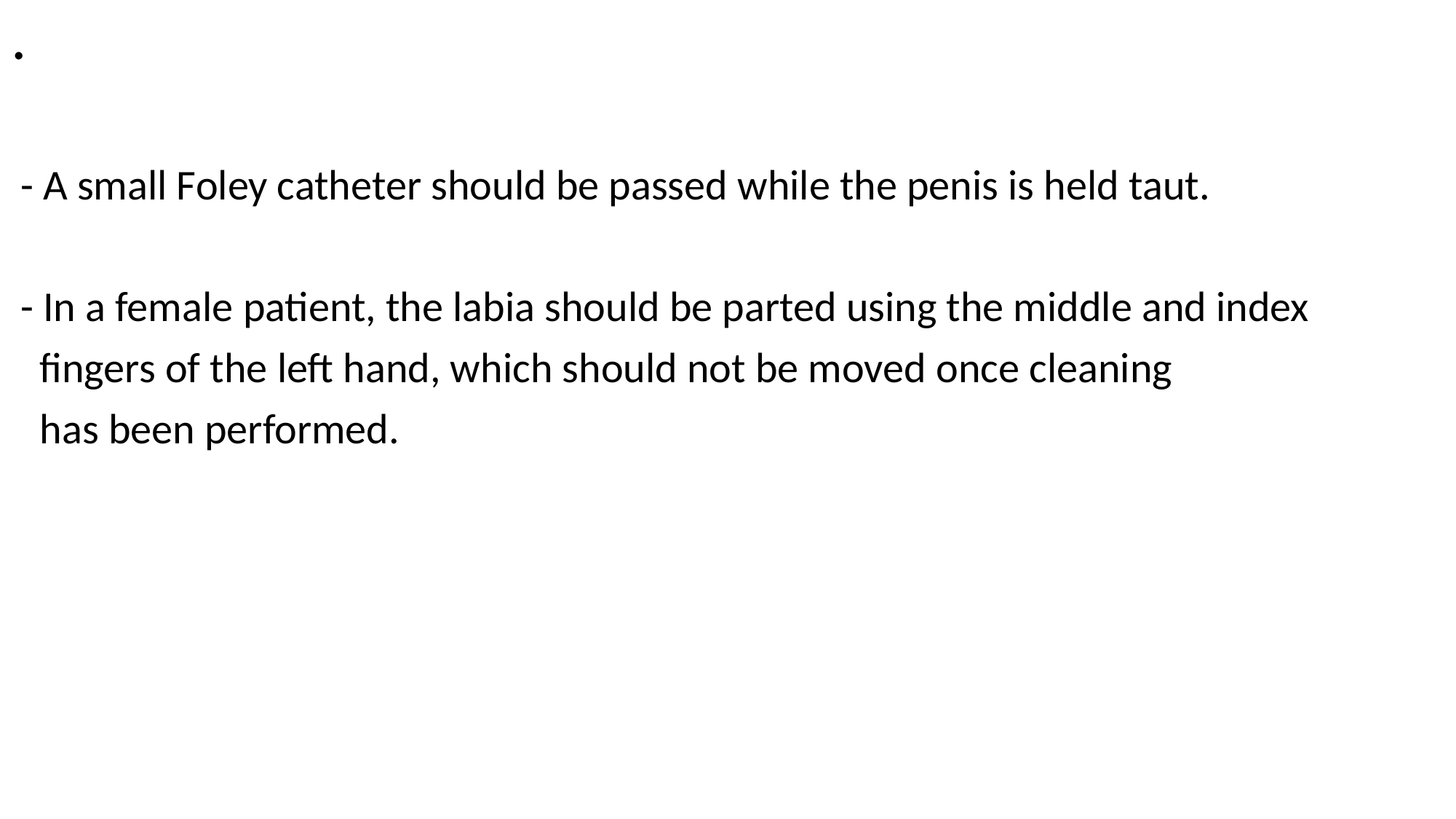

# .

 - A small Foley catheter should be passed while the penis is held taut.

 - In a female patient, the labia should be parted using the middle and index
   fingers of the left hand, which should not be moved once cleaning
   has been performed.